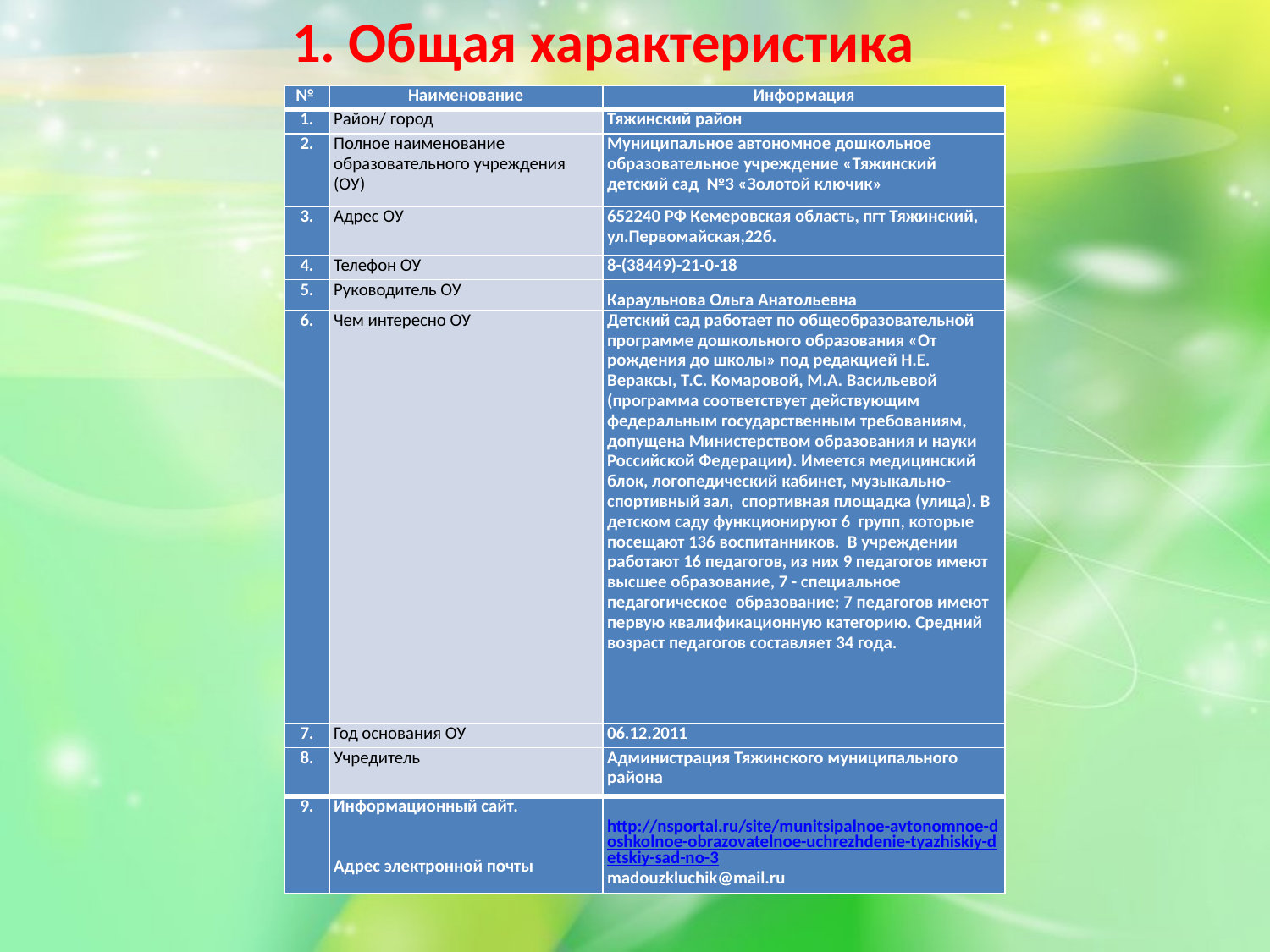

1. Общая характеристика

| № | Наименование | Информация |
| --- | --- | --- |
| 1. | Район/ город | Тяжинский район |
| 2. | Полное наименование образовательного учреждения (ОУ) | Муниципальное автономное дошкольное образовательное учреждение «Тяжинский детский сад №3 «Золотой ключик» |
| 3. | Адрес ОУ | 652240 РФ Кемеровская область, пгт Тяжинский, ул.Первомайская,22б. |
| 4. | Телефон ОУ | 8-(38449)-21-0-18 |
| 5. | Руководитель ОУ | Караульнова Ольга Анатольевна |
| 6. | Чем интересно ОУ | Детский сад работает по общеобразовательной программе дошкольного образования «От рождения до школы» под редакцией Н.Е. Вераксы, Т.С. Комаровой, М.А. Васильевой (программа соответствует действующим федеральным государственным требованиям, допущена Министерством образования и науки Российской Федерации). Имеется медицинский блок, логопедический кабинет, музыкально-спортивный зал, спортивная площадка (улица). В детском саду функционируют 6 групп, которые посещают 136 воспитанников. В учреждении работают 16 педагогов, из них 9 педагогов имеют высшее образование, 7 - специальное педагогическое образование; 7 педагогов имеют первую квалификационную категорию. Средний возраст педагогов составляет 34 года. |
| 7. | Год основания ОУ | 06.12.2011 |
| 8. | Учредитель | Администрация Тяжинского муниципального района |
| 9. | Информационный сайт. Адрес электронной почты | http://nsportal.ru/site/munitsipalnoe-avtonomnoe-doshkolnoe-obrazovatelnoe-uchrezhdenie-tyazhiskiy-detskiy-sad-no-3 madouzkluchik@mail.ru |